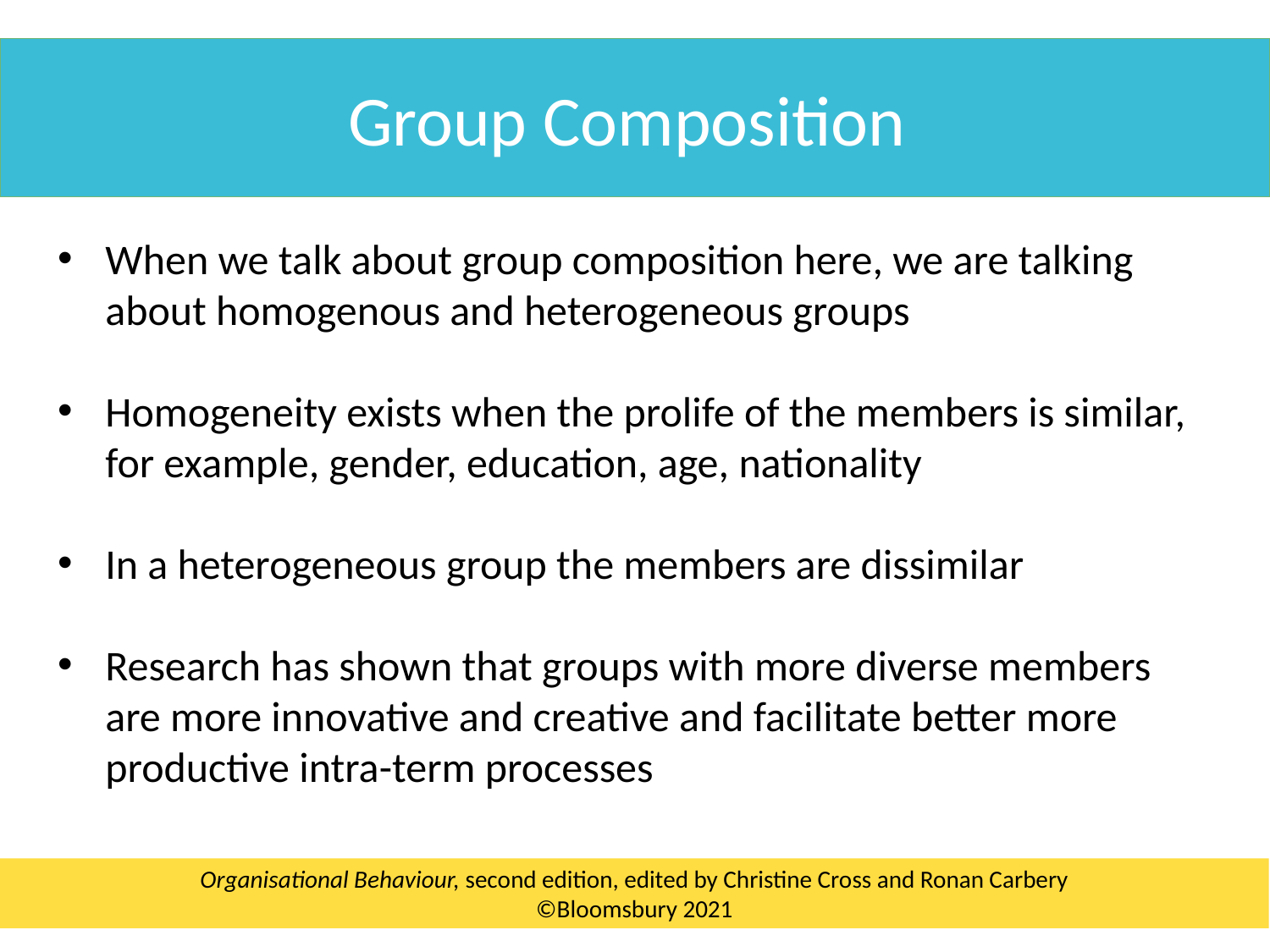

Group Composition
When we talk about group composition here, we are talking about homogenous and heterogeneous groups

Homogeneity exists when the prolife of the members is similar, for example, gender, education, age, nationality

In a heterogeneous group the members are dissimilar

Research has shown that groups with more diverse members are more innovative and creative and facilitate better more productive intra-term processes